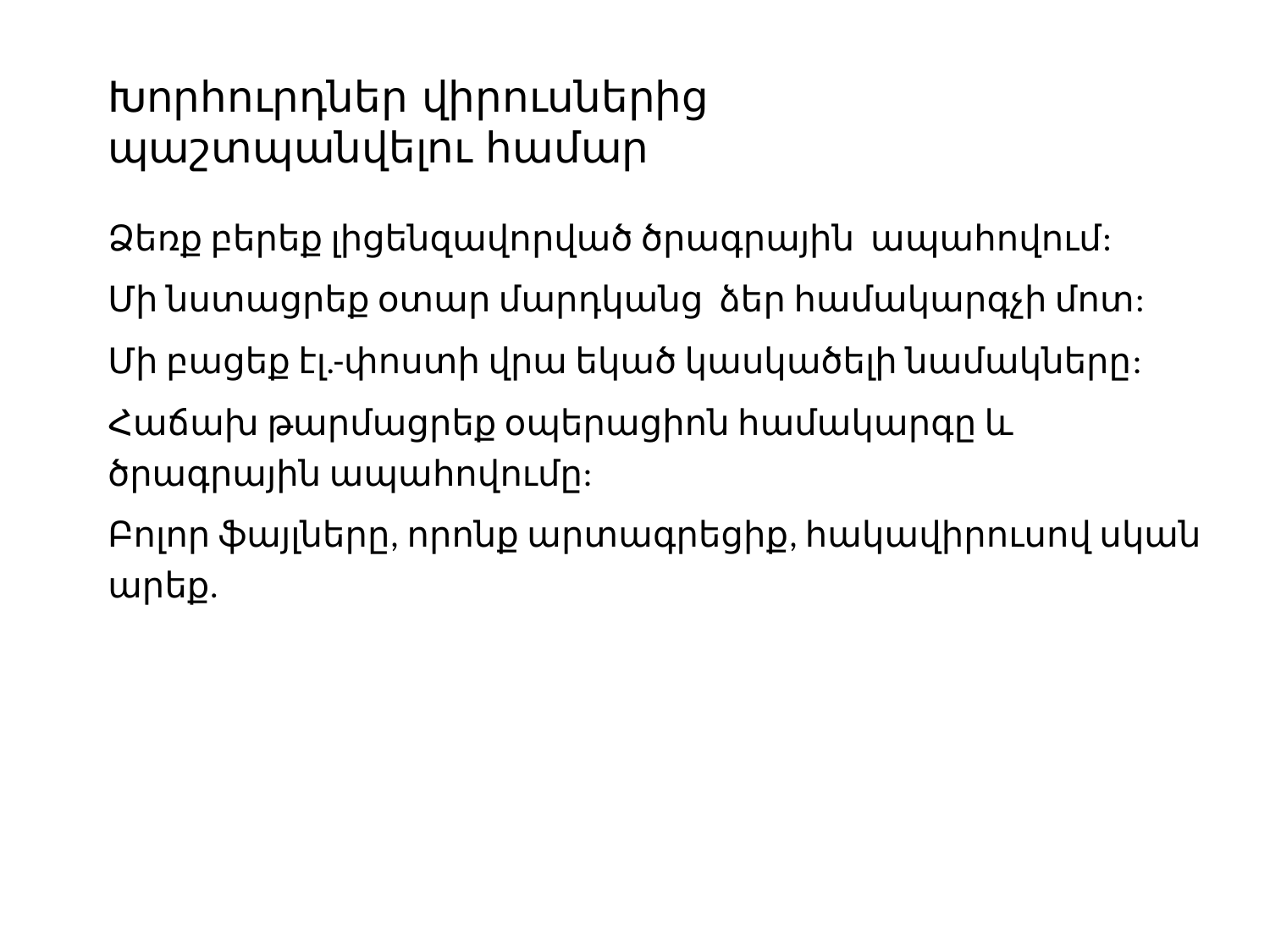

Խորհուրդներ վիրուսներից պաշտպանվելու համար
Ձեռք բերեք լիցենզավորված ծրագրային  ապահովում:
Մի նստացրեք օտար մարդկանց  ձեր համակարգչի մոտ:
Մի բացեք էլ.-փոստի վրա եկած կասկածելի նամակները:
Հաճախ թարմացրեք օպերացիոն համակարգը և ծրագրային ապահովումը:
Բոլոր ֆայլները, որոնք արտագրեցիք, հակավիրուսով սկան արեք.